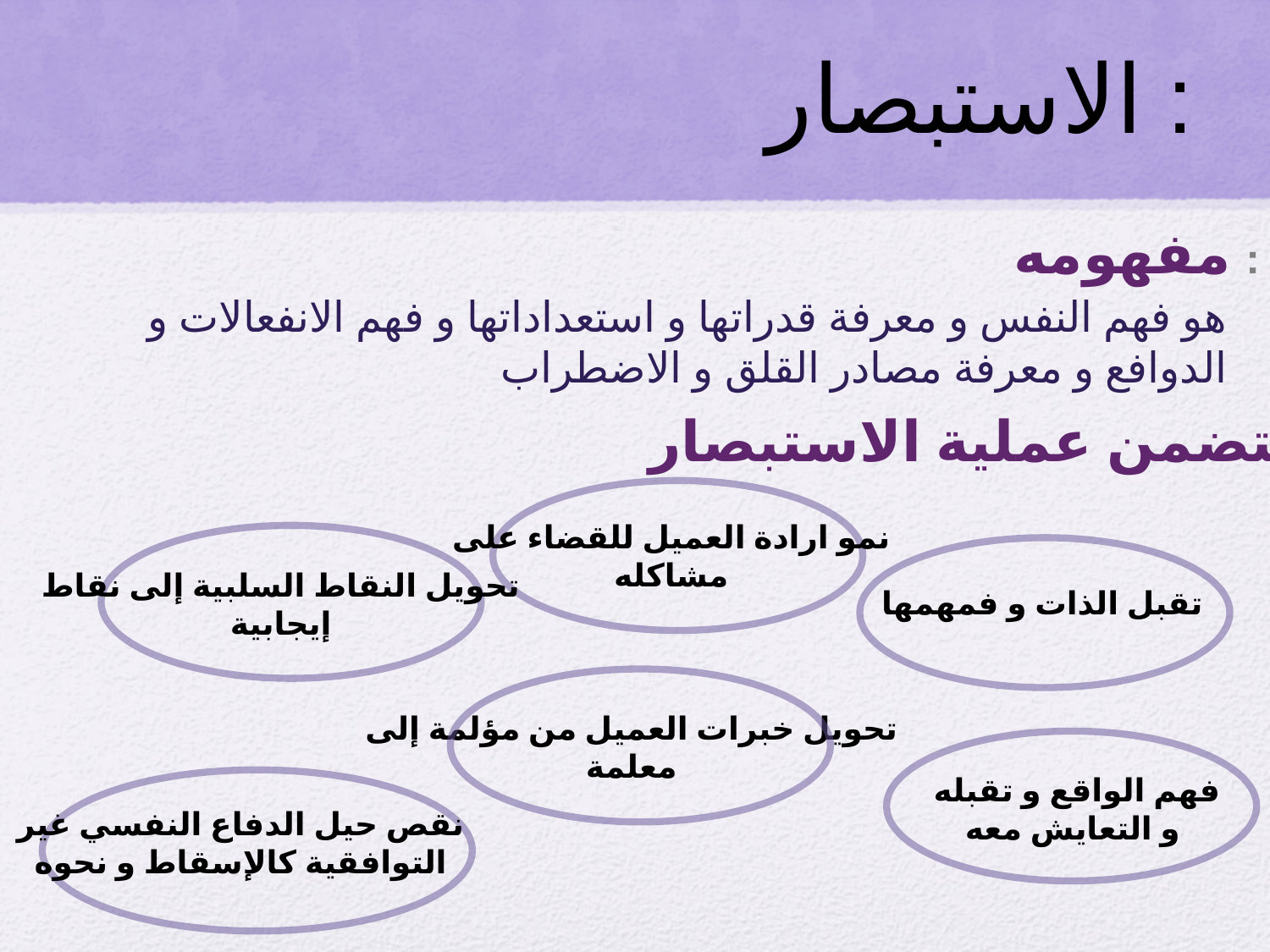

# الاستبصار :
مفهومه :
هو فهم النفس و معرفة قدراتها و استعداداتها و فهم الانفعالات و الدوافع و معرفة مصادر القلق و الاضطراب
تتضمن عملية الاستبصار :

نمو ارادة العميل للقضاء على
مشاكله

تحويل النقاط السلبية إلى نقاط
إيجابية

تقبل الذات و فمهمها

تحويل خبرات العميل من مؤلمة إلى
معلمة

فهم الواقع و تقبله و التعايش معه

نقص حيل الدفاع النفسي غير
التوافقية كالإسقاط و نحوه